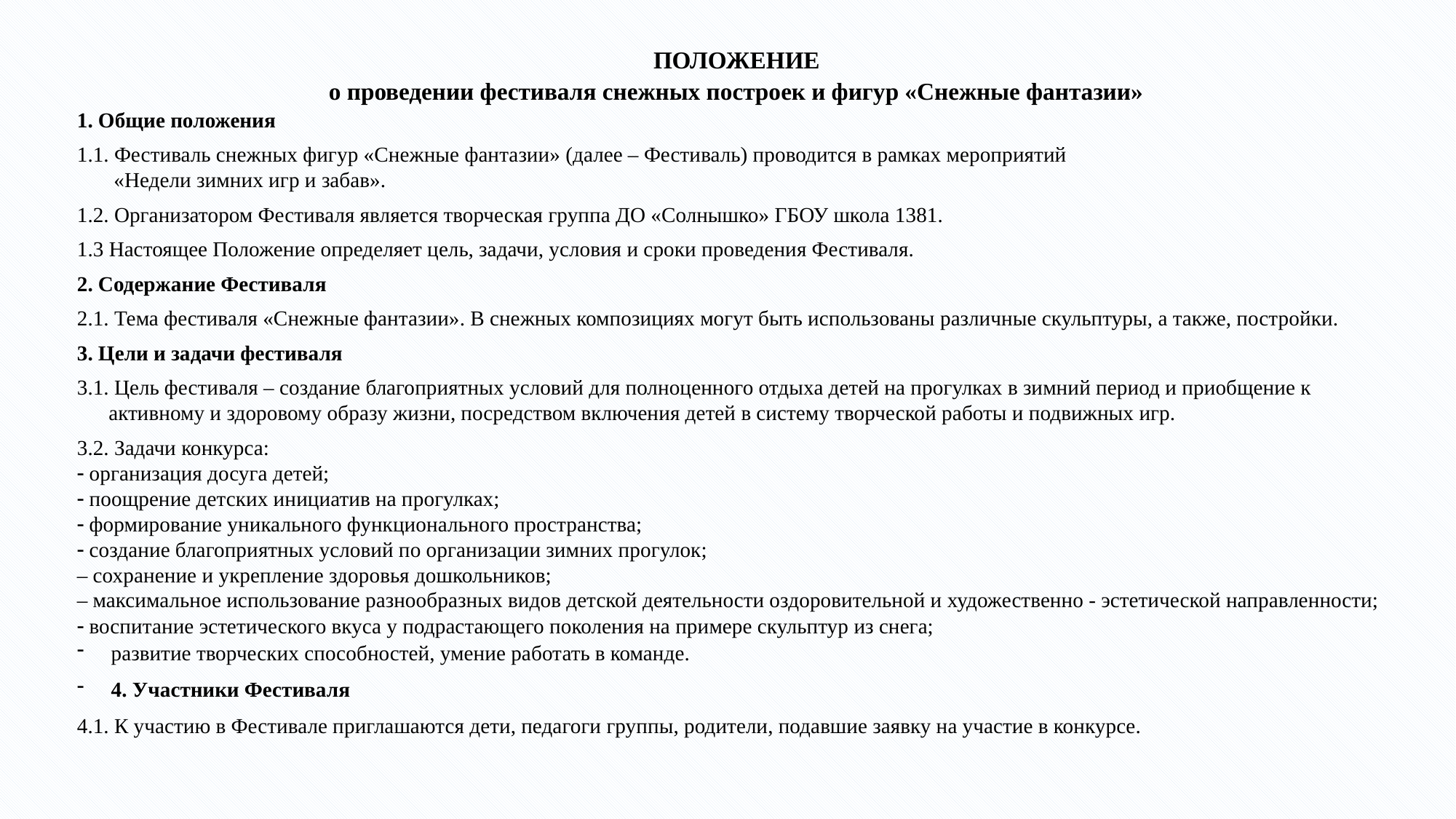

ПОЛОЖЕНИЕ
о проведении фестиваля снежных построек и фигур «Снежные фантазии»
1. Общие положения
1.1. Фестиваль снежных фигур «Снежные фантазии» (далее – Фестиваль) проводится в рамках мероприятий
       «Недели зимних игр и забав».
1.2. Организатором Фестиваля является творческая группа ДО «Солнышко» ГБОУ школа 1381.
1.3 Настоящее Положение определяет цель, задачи, условия и сроки проведения Фестиваля.
2. Содержание Фестиваля
2.1. Тема фестиваля «Снежные фантазии». В снежных композициях могут быть использованы различные скульптуры, а также, постройки.
3. Цели и задачи фестиваля
3.1. Цель фестиваля – создание благоприятных условий для полноценного отдыха детей на прогулках в зимний период и приобщение к
      активному и здоровому образу жизни, посредством включения детей в систему творческой работы и подвижных игр.
3.2. Задачи конкурса:
− организация досуга детей;
− поощрение детских инициатив на прогулках;
− формирование уникального функционального пространства;
− создание благоприятных условий по организации зимних прогулок;
– сохранение и укрепление здоровья дошкольников;
– максимальное использование разнообразных видов детской деятельности оздоровительной и художественно - эстетической направленности;
− воспитание эстетического вкуса у подрастающего поколения на примере скульптур из снега;
развитие творческих способностей, умение работать в команде.
4. Участники Фестиваля
4.1. К участию в Фестивале приглашаются дети, педагоги группы, родители, подавшие заявку на участие в конкурсе.